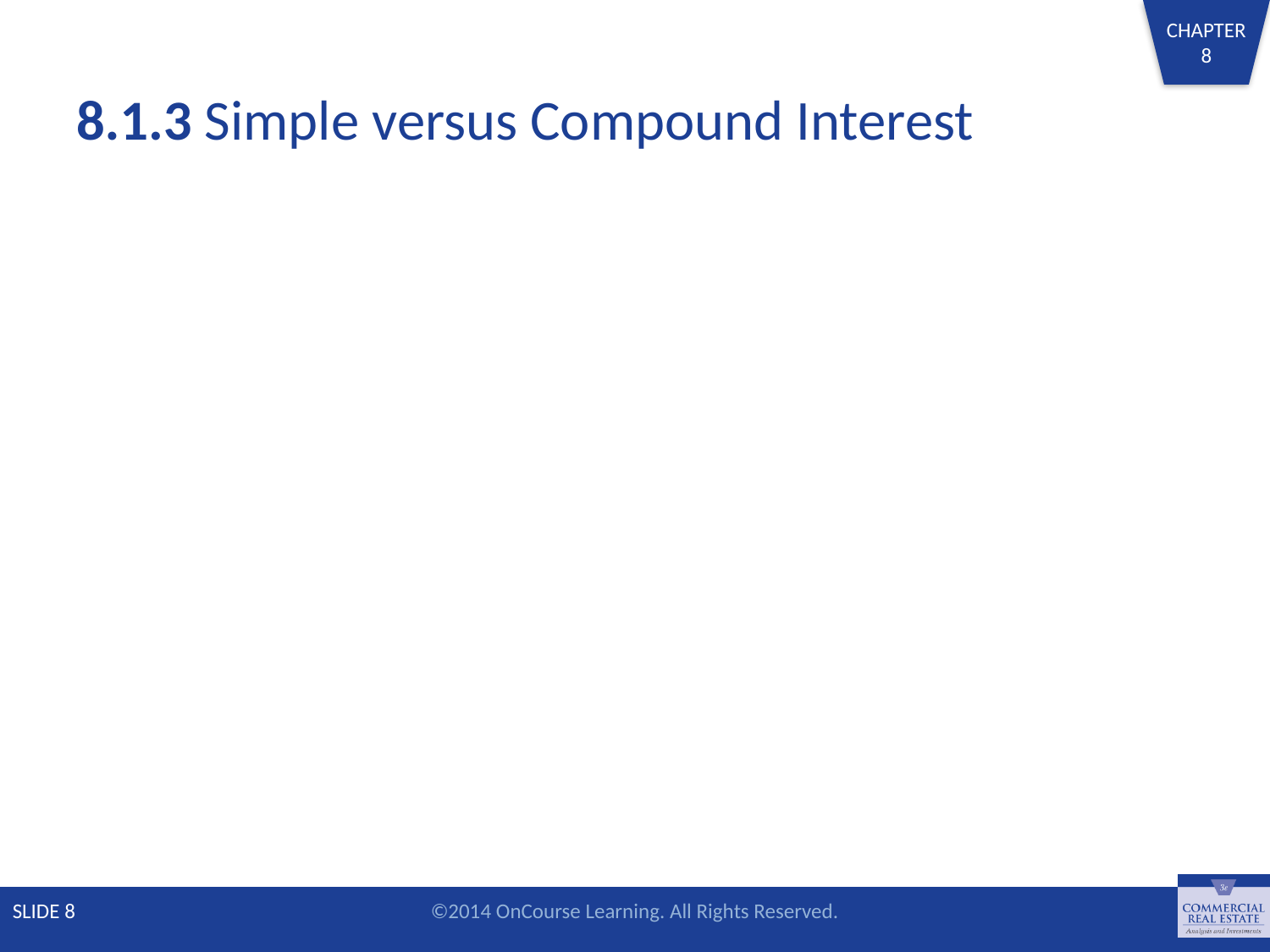

# 8.1.3 Simple versus Compound Interest

SLIDE 8